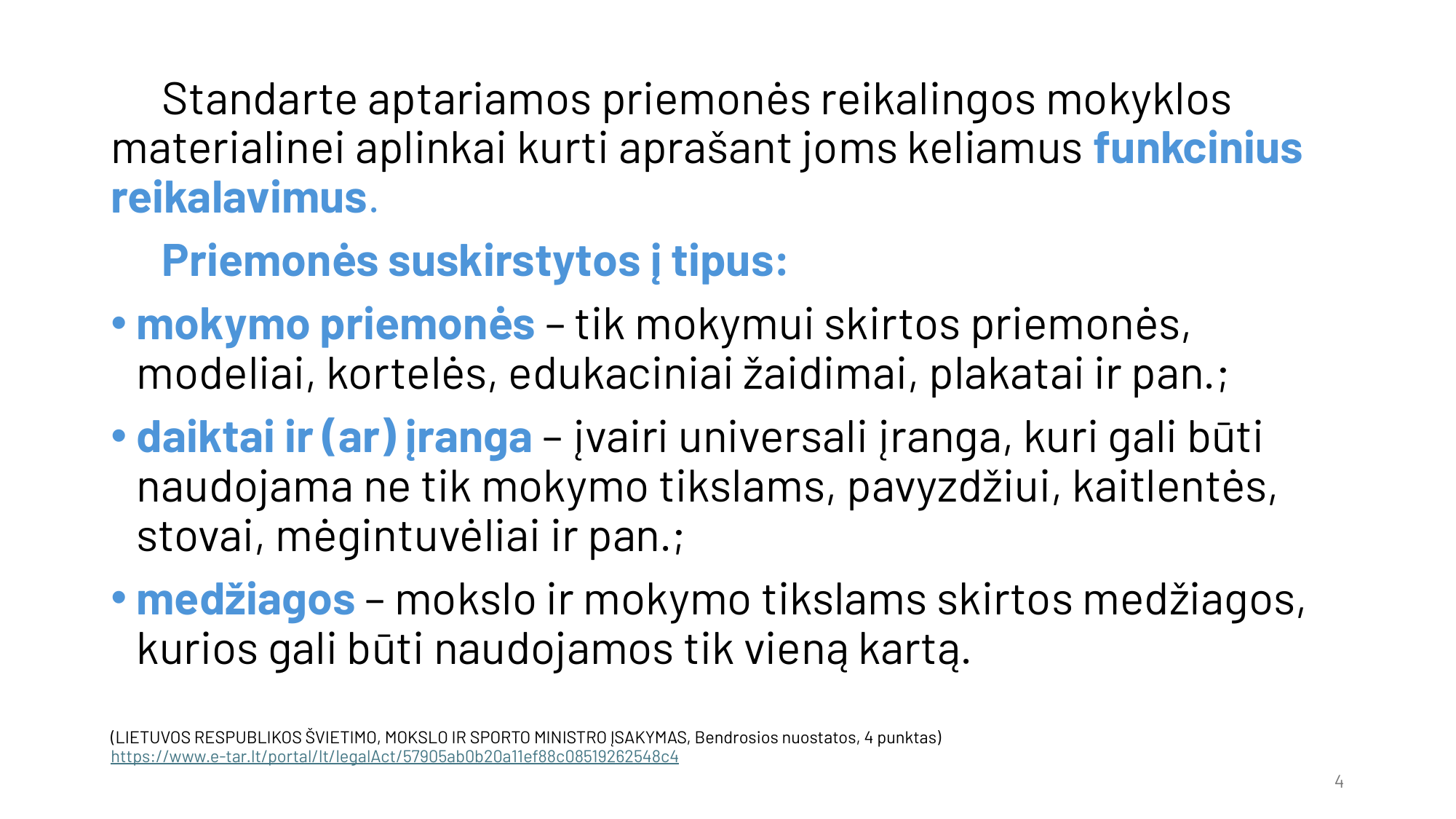

Standarte aptariamos priemonės reikalingos mokyklos materialinei aplinkai kurti aprašant joms keliamus funkcinius reikalavimus.
Priemonės suskirstytos į tipus:
mokymo priemonės – tik mokymui skirtos priemonės, modeliai, kortelės, edukaciniai žaidimai, plakatai ir pan.;
daiktai ir (ar) įranga – įvairi universali įranga, kuri gali būti naudojama ne tik mokymo tikslams, pavyzdžiui, kaitlentės, stovai, mėgintuvėliai ir pan.;
medžiagos – mokslo ir mokymo tikslams skirtos medžiagos, kurios gali būti naudojamos tik vieną kartą.

(LIETUVOS RESPUBLIKOS ŠVIETIMO, MOKSLO IR SPORTO MINISTRO ĮSAKYMAS, Bendrosios nuostatos, 4 punktas)
https://www.e-tar.lt/portal/lt/legalAct/57905ab0b20a11ef88c08519262548c4

4